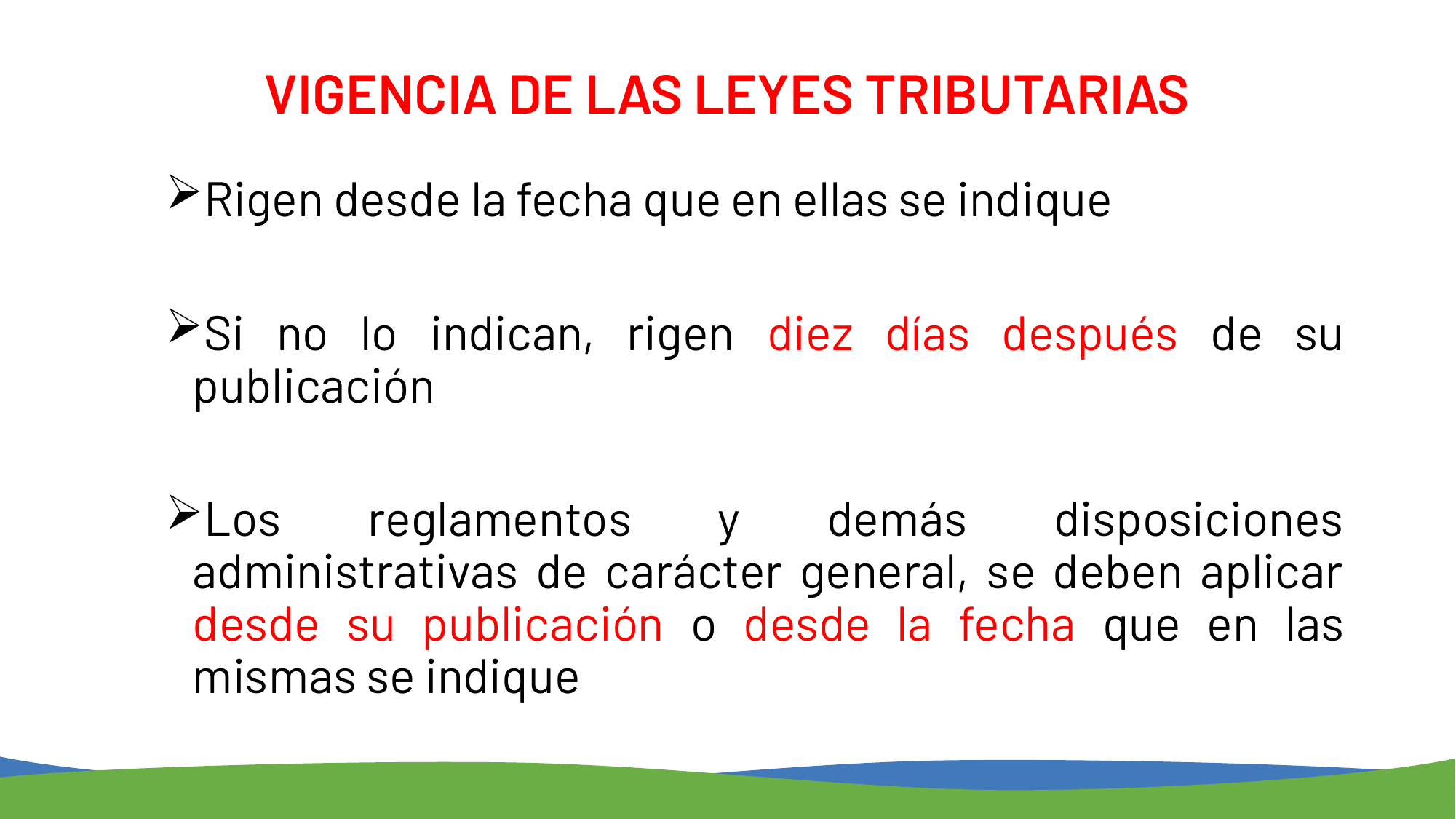

# VIGENCIA DE LAS LEYES TRIBUTARIAS
Rigen desde la fecha que en ellas se indique

Si no lo indican, rigen diez días después de su publicación

Los reglamentos y demás disposiciones administrativas de carácter general, se deben aplicar desde su publicación o desde la fecha que en las mismas se indique